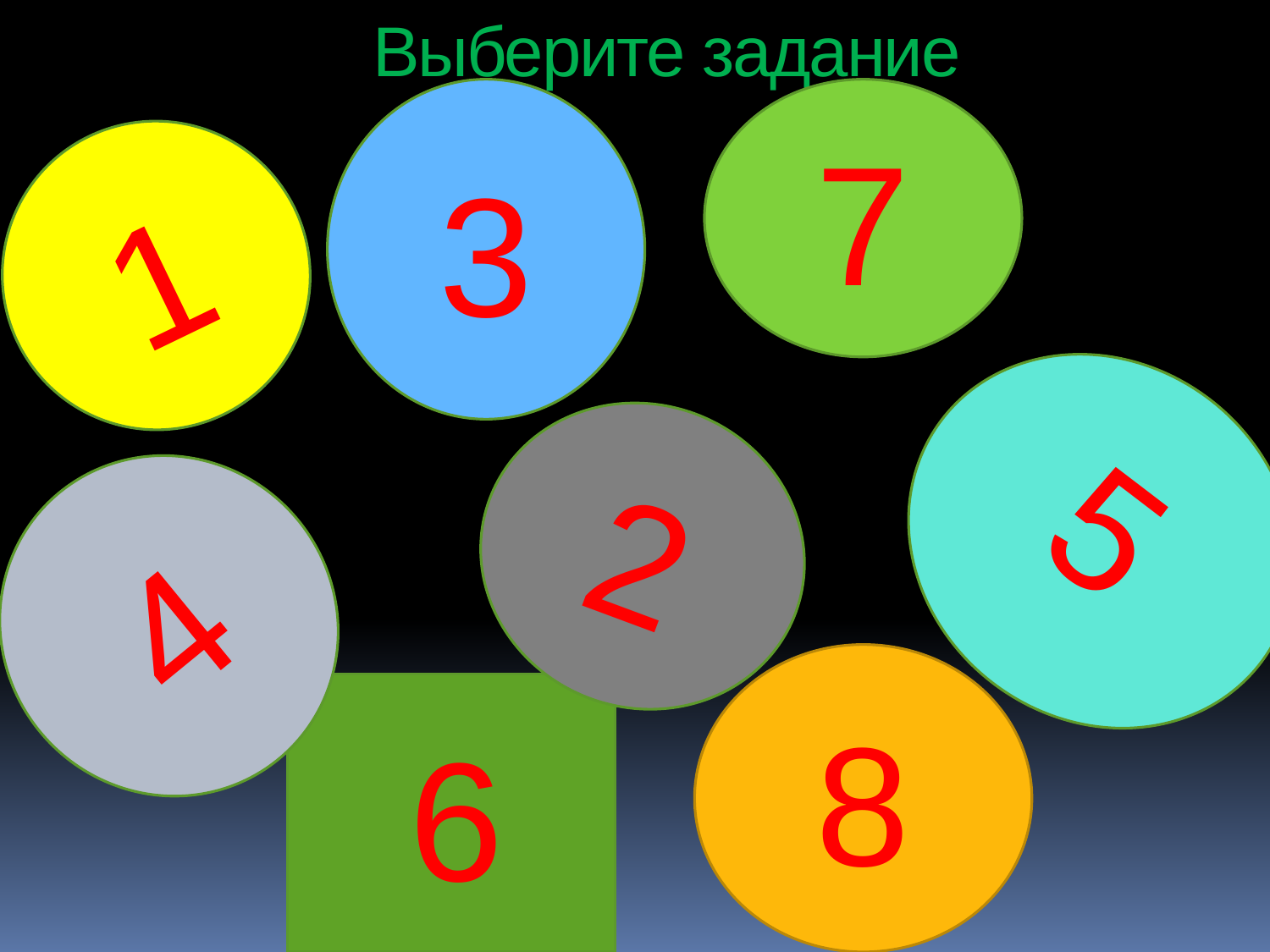

# Выберите задание
3
7
1
5

2
4
8
6